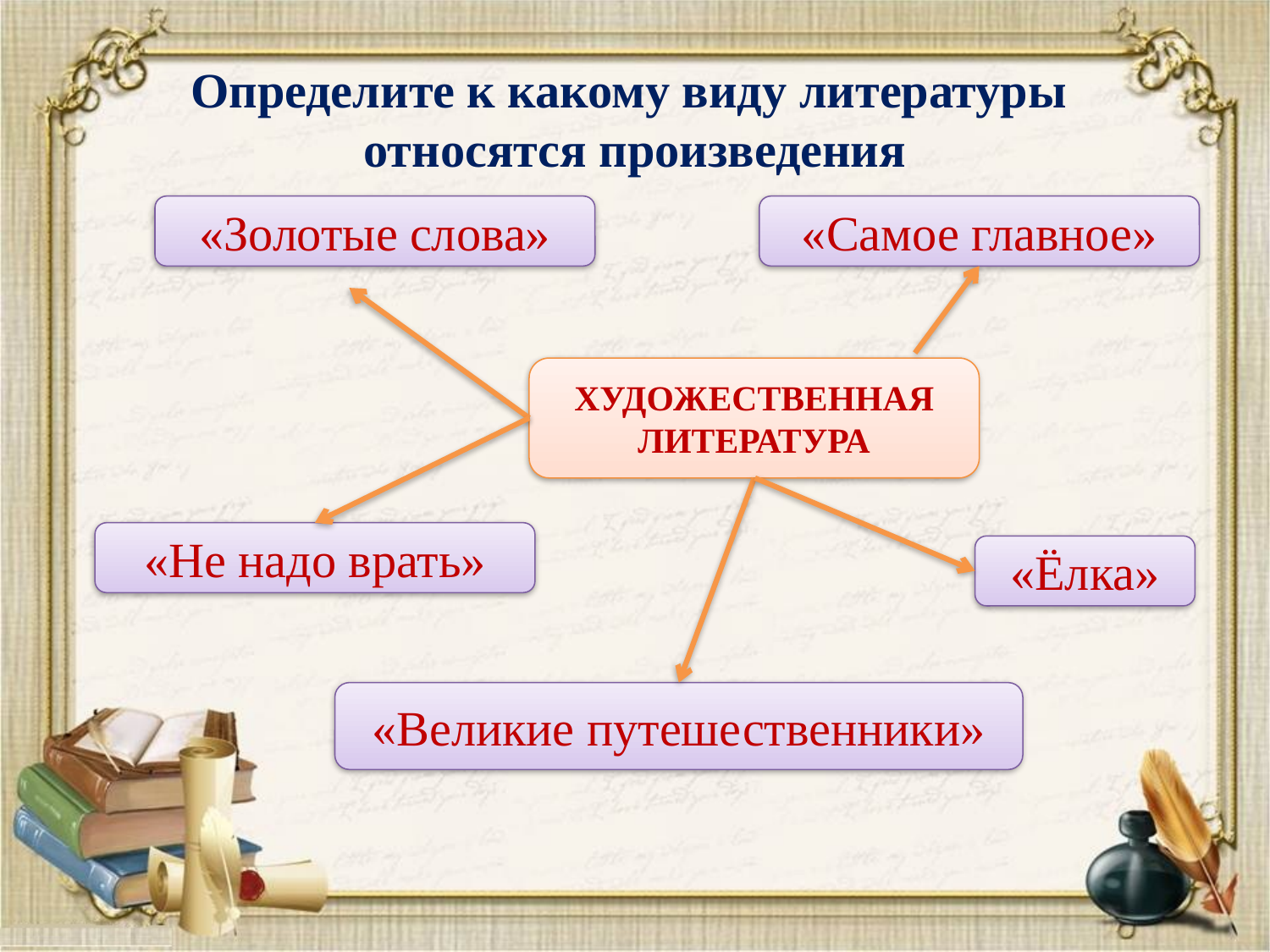

# Определите к какому виду литературы относятся произведения
«Золотые слова»
«Самое главное»
ХУДОЖЕСТВЕННАЯ
ЛИТЕРАТУРА
«Не надо врать»
«Ёлка»
«Великие путешественники»